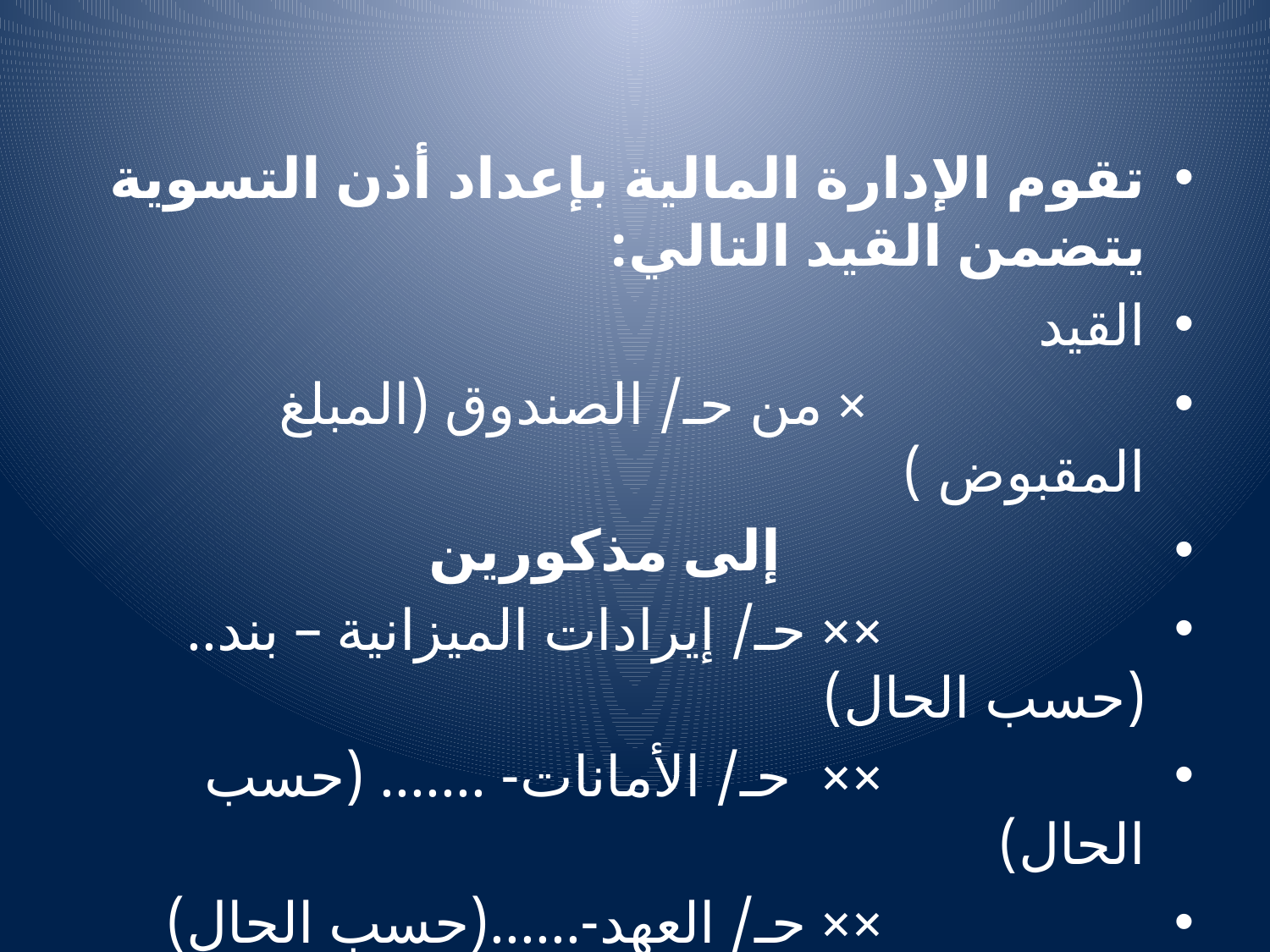

#
تقوم الإدارة المالية بإعداد أذن التسوية يتضمن القيد التالي:
القيد
                   × من حـ/ الصندوق (المبلغ المقبوض )
                         إلى مذكورين
                  ×× حـ/ إيرادات الميزانية – بند.. (حسب الحال)
                  ××  حـ/ الأمانات- ....... (حسب الحال)
                  ×× حـ/ العهد-......(حسب الحال)